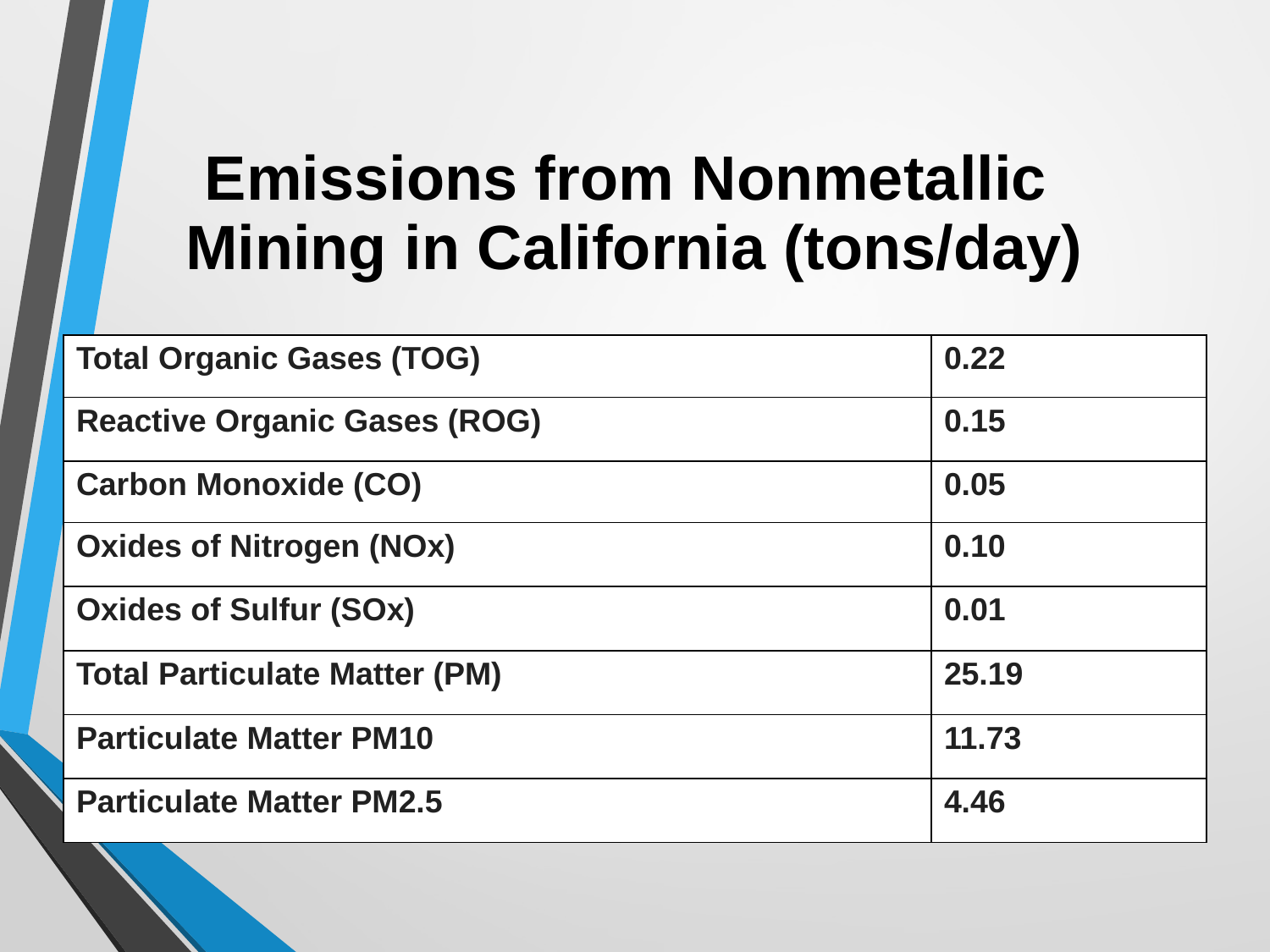

Emissions from Nonmetallic
Mining in California (tons/day)

| Total Organic Gases (TOG) | 0.22 |
| --- | --- |
| Reactive Organic Gases (ROG) | 0.15 |
| Carbon Monoxide (CO) | 0.05 |
| Oxides of Nitrogen (NOx) | 0.10 |
| Oxides of Sulfur (SOx) | 0.01 |
| Total Particulate Matter (PM) | 25.19 |
| Particulate Matter PM10 | 11.73 |
| Particulate Matter PM2.5 | 4.46 |